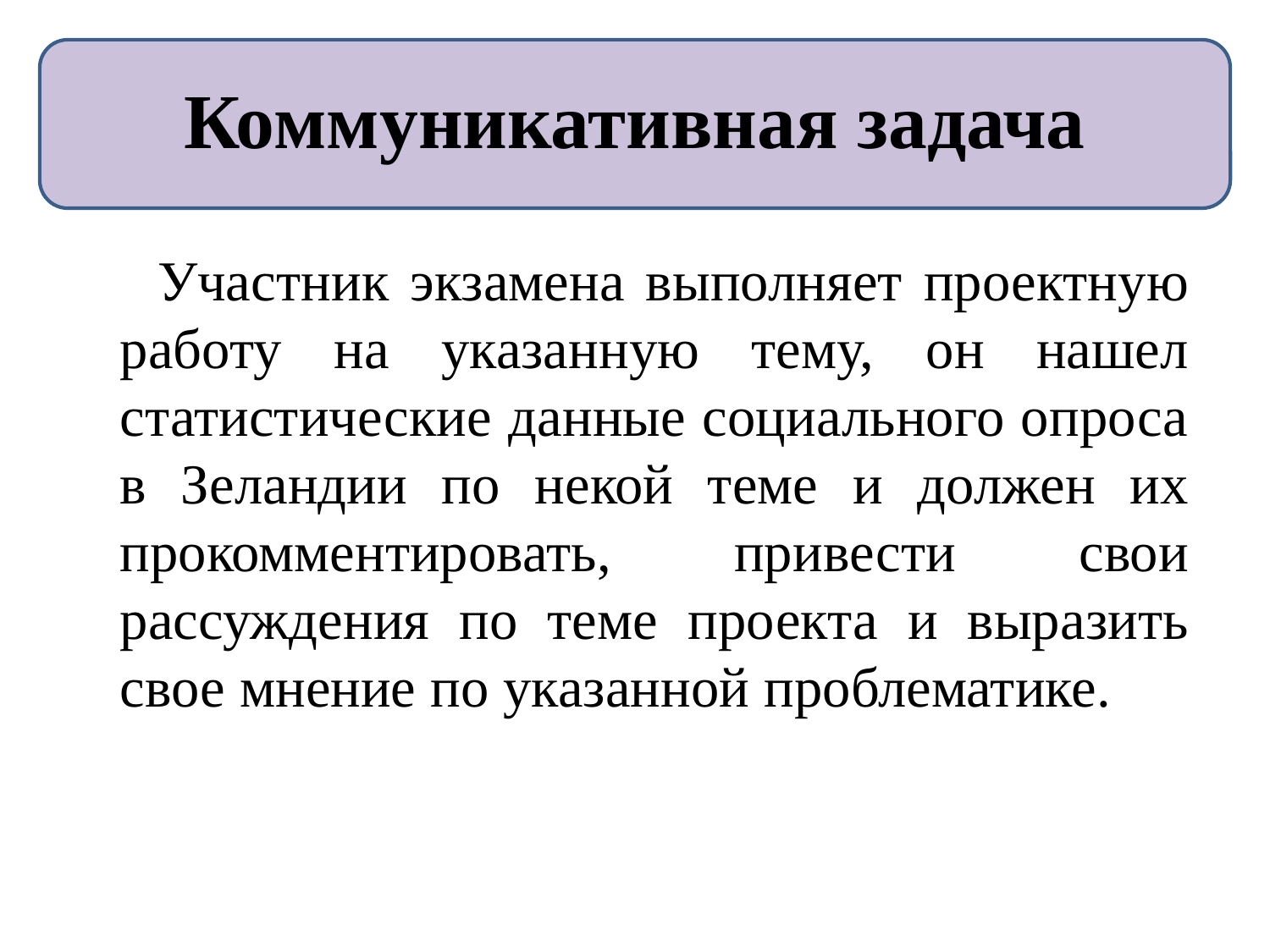

# Коммуникативная задача

    Участник экзамена выполняет проектную работу на указанную тему, он нашел статистические данные социального опроса в Зеландии по некой теме и должен их прокомментировать, привести свои рассуждения по теме проекта и выразить свое мнение по указанной проблематике.